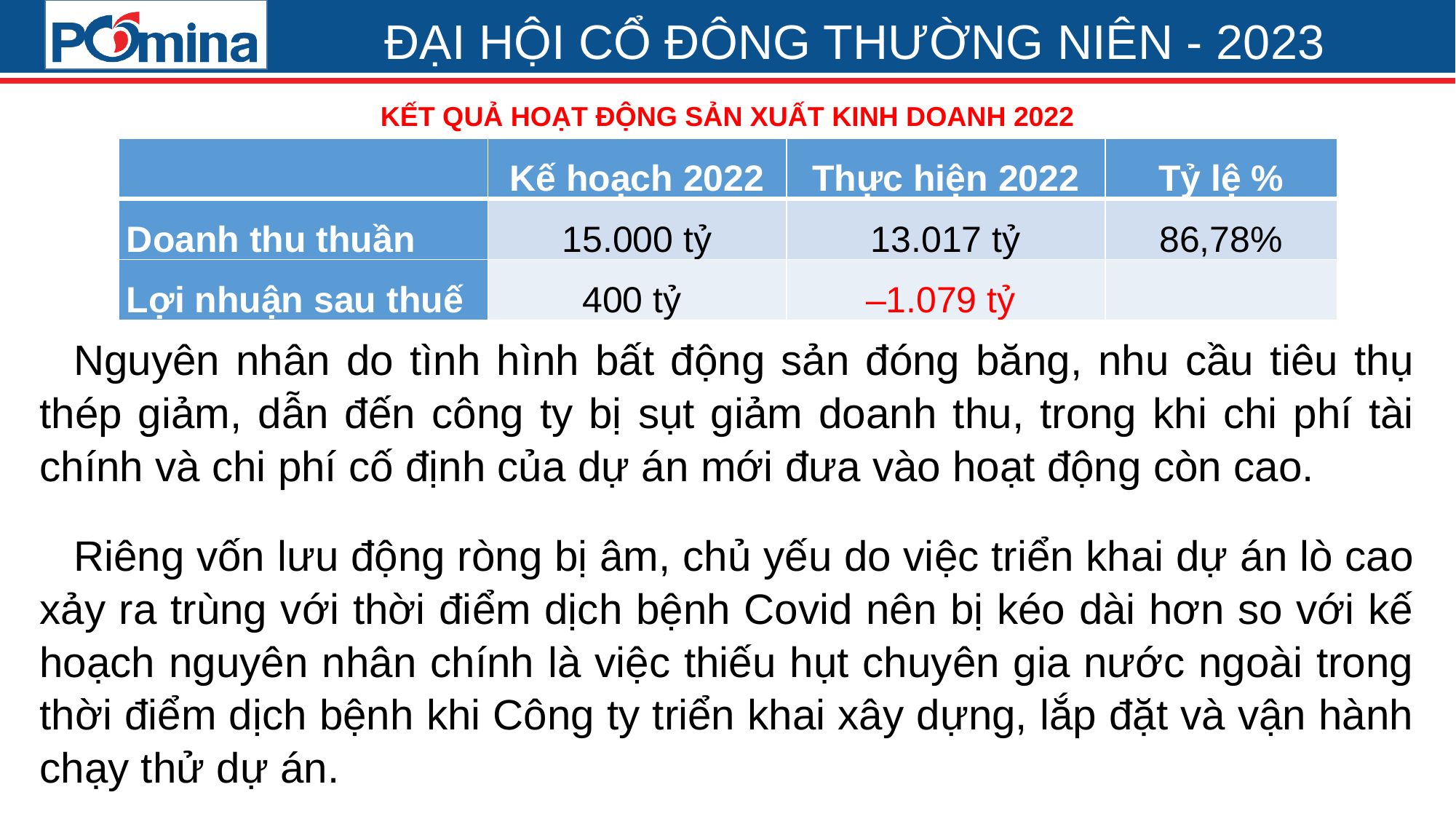

KẾT QUẢ HOẠT ĐỘNG SẢN XUẤT KINH DOANH 2022
|  | Kế hoạch 2022 | Thực hiện 2022 | Tỷ lệ % |
| --- | --- | --- | --- |
| Doanh thu thuần | 15.000 tỷ | 13.017 tỷ | 86,78% |
| Lợi nhuận sau thuế | 400 tỷ | –1.079 tỷ |  |
Nguyên nhân do tình hình bất động sản đóng băng, nhu cầu tiêu thụ thép giảm, dẫn đến công ty bị sụt giảm doanh thu, trong khi chi phí tài chính và chi phí cố định của dự án mới đưa vào hoạt động còn cao.
Riêng vốn lưu động ròng bị âm, chủ yếu do việc triển khai dự án lò cao xảy ra trùng với thời điểm dịch bệnh Covid nên bị kéo dài hơn so với kế hoạch nguyên nhân chính là việc thiếu hụt chuyên gia nước ngoài trong thời điểm dịch bệnh khi Công ty triển khai xây dựng, lắp đặt và vận hành chạy thử dự án.